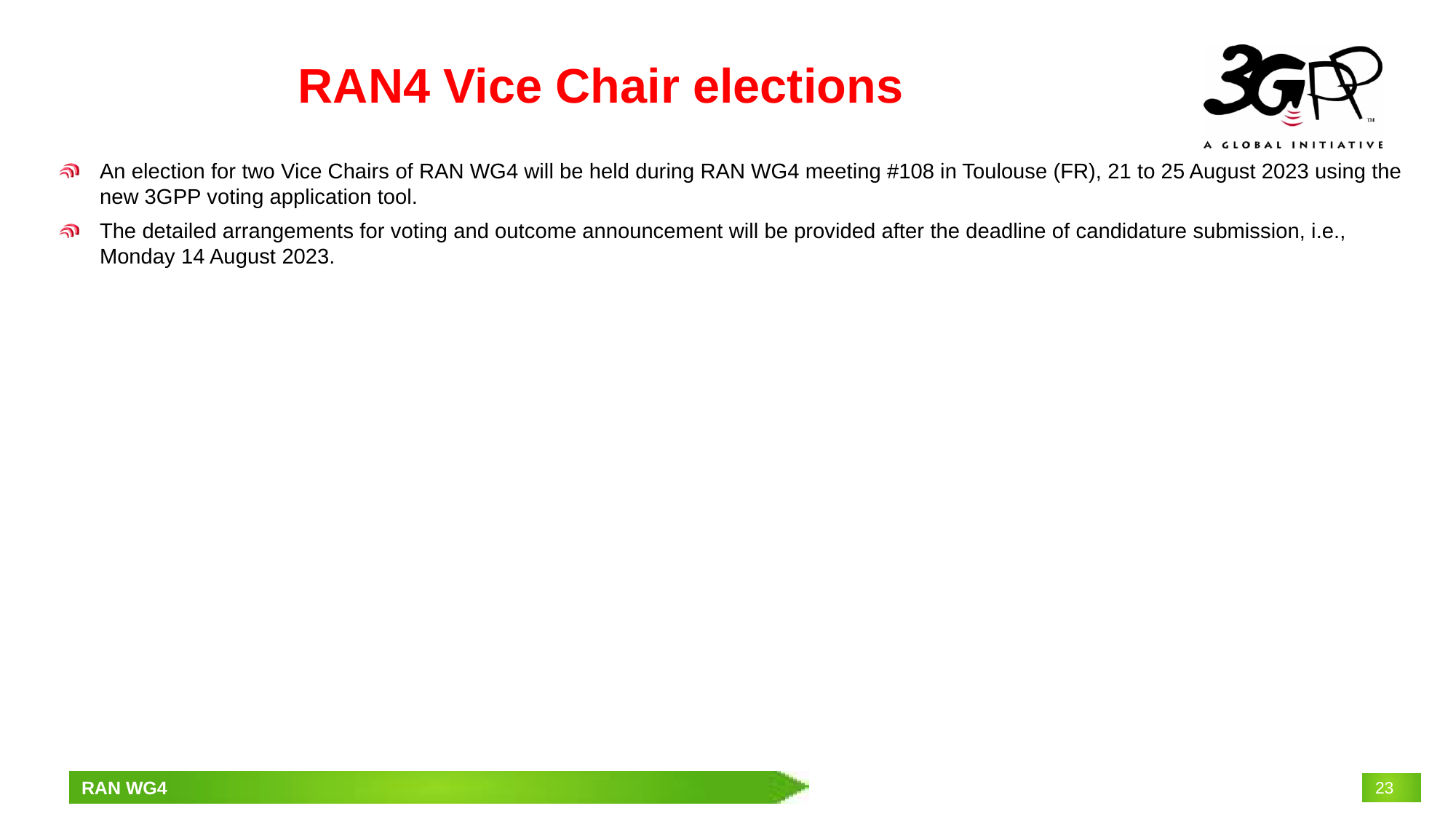

# RAN4 Vice Chair elections
An election for two Vice Chairs of RAN WG4 will be held during RAN WG4 meeting #108 in Toulouse (FR), 21 to 25 August 2023 using the new 3GPP voting application tool.
The detailed arrangements for voting and outcome announcement will be provided after the deadline of candidature submission, i.e., Monday 14 August 2023.